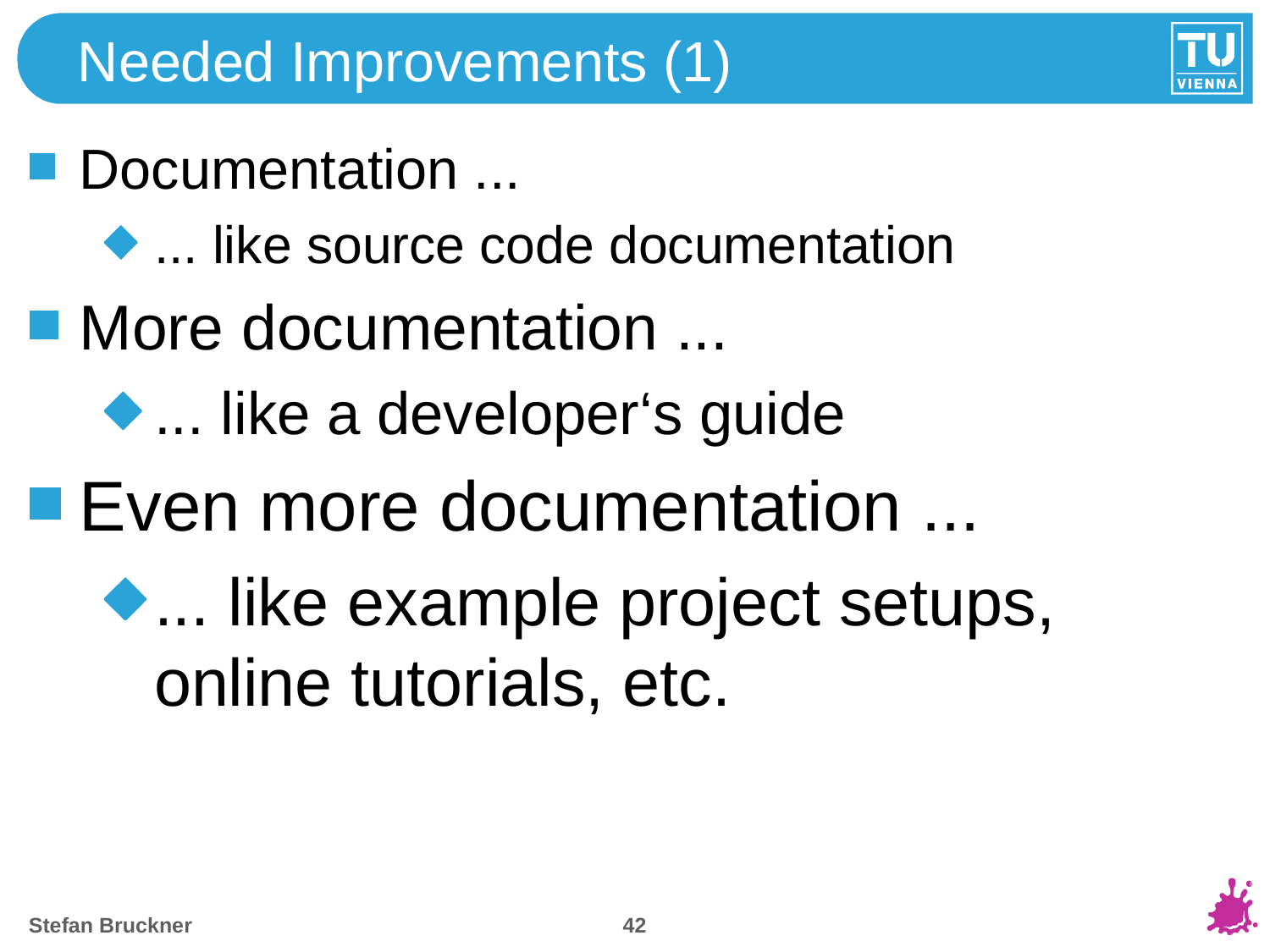

# Needed Improvements (1)
Documentation ...
... like source code documentation
More documentation ...
... like a developer‘s guide
Even more documentation ...
... like example project setups, online tutorials, etc.
42
Stefan Bruckner